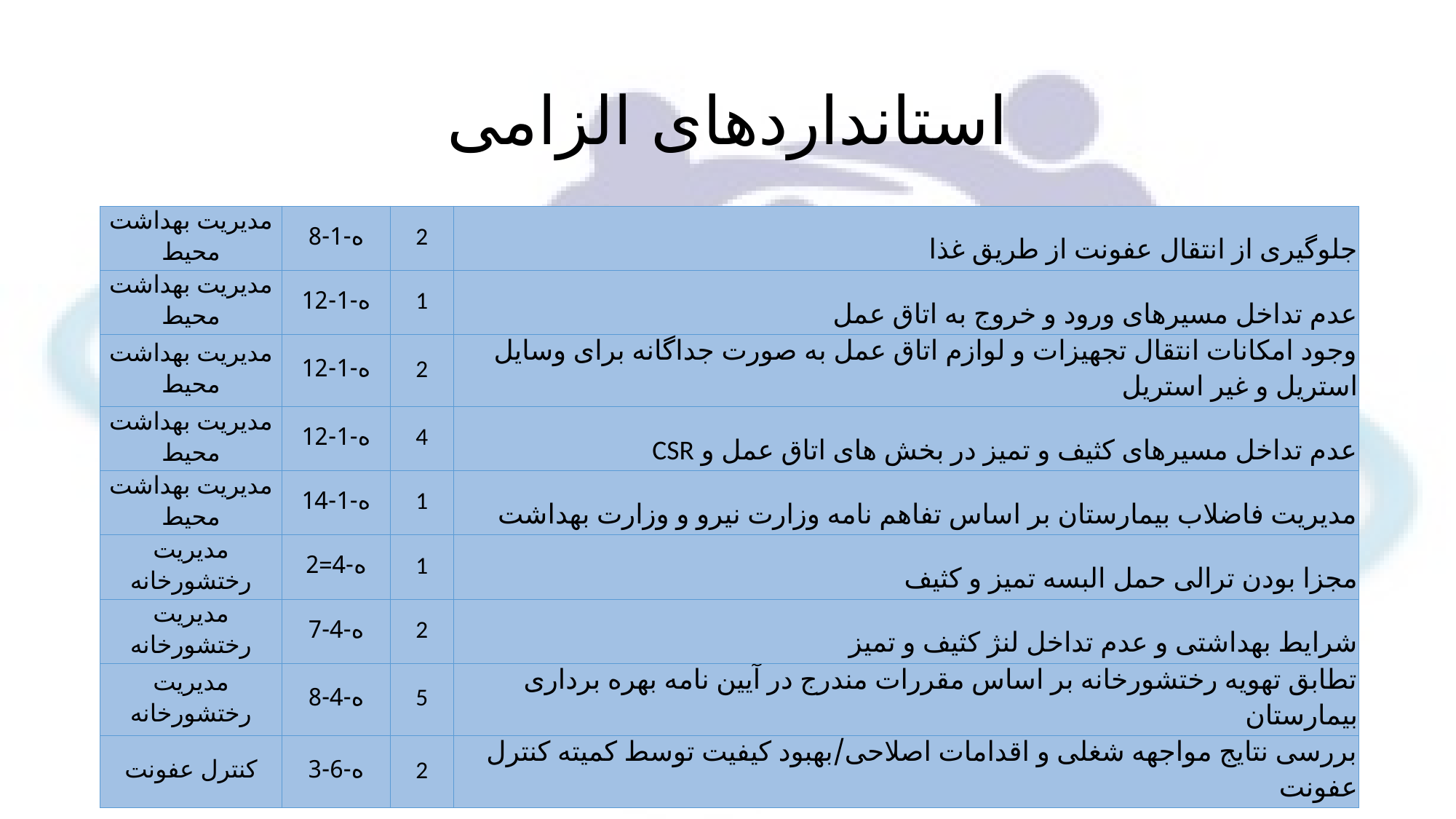

# استانداردهای الزامی
| مدیریت بهداشت محیط | ه-1-8 | 2 | جلوگیری از انتقال عفونت از طریق غذا |
| --- | --- | --- | --- |
| مدیریت بهداشت محیط | ه-1-12 | 1 | عدم تداخل مسیرهای ورود و خروج به اتاق عمل |
| مدیریت بهداشت محیط | ه-1-12 | 2 | وجود امکانات انتقال تجهیزات و لوازم اتاق عمل به صورت جداگانه برای وسایل استریل و غیر استریل |
| مدیریت بهداشت محیط | ه-1-12 | 4 | عدم تداخل مسیرهای کثیف و تمیز در بخش های اتاق عمل و CSR |
| مدیریت بهداشت محیط | ه-1-14 | 1 | مدیریت فاضلاب بیمارستان بر اساس تفاهم نامه وزارت نیرو و وزارت بهداشت |
| مدیریت رختشورخانه | ه-4=2 | 1 | مجزا بودن ترالی حمل البسه تمیز و کثیف |
| مدیریت رختشورخانه | ه-4-7 | 2 | شرایط بهداشتی و عدم تداخل لنژ کثیف و تمیز |
| مدیریت رختشورخانه | ه-4-8 | 5 | تطابق تهویه رختشورخانه بر اساس مقررات مندرج در آیین نامه بهره برداری بیمارستان |
| کنترل عفونت | ه-6-3 | 2 | بررسی نتایج مواجهه شغلی و اقدامات اصلاحی/بهبود کیفیت توسط کمیته کنترل عفونت |